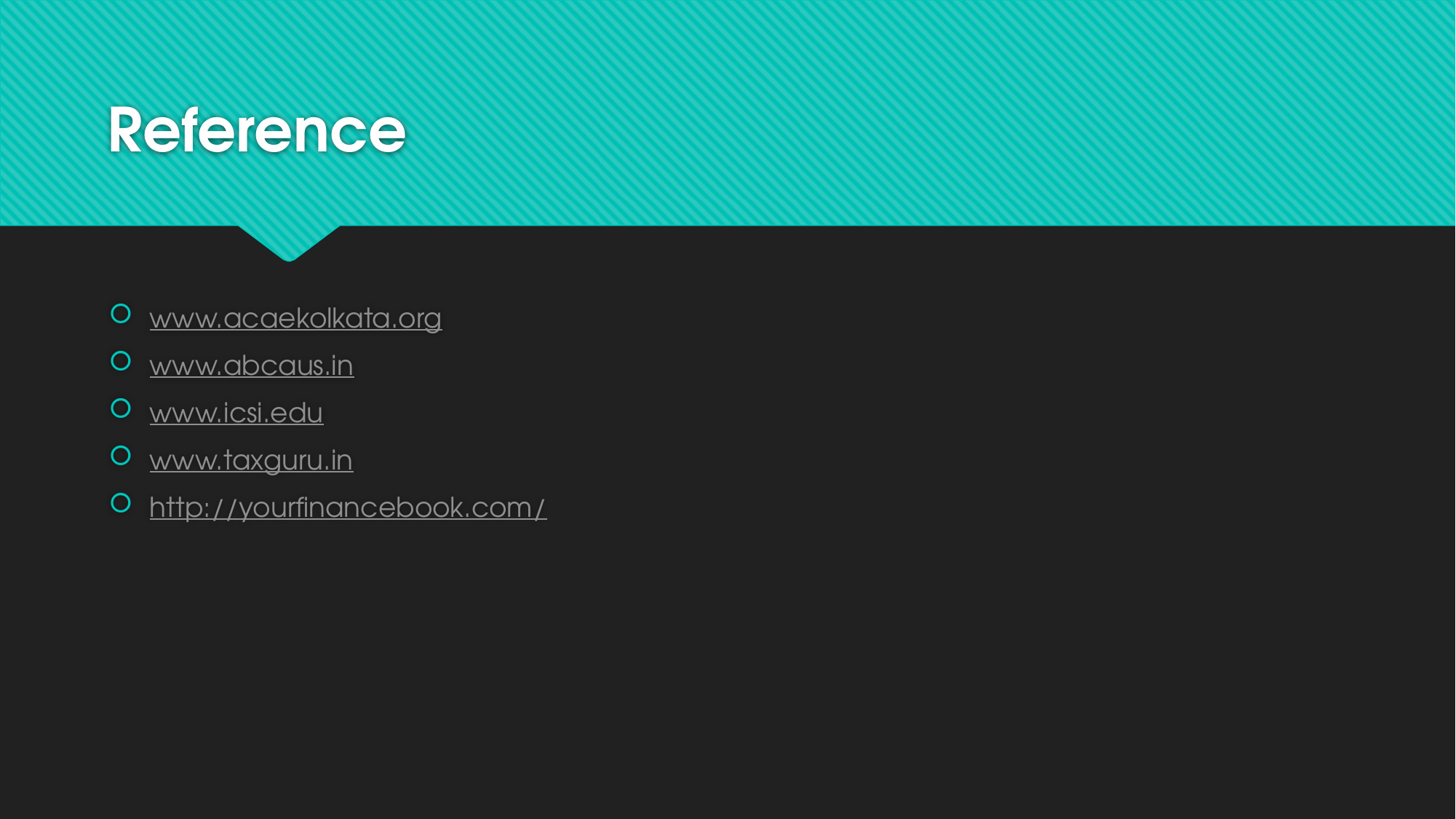

# Reference
www.acaekolkata.org
www.abcaus.in
www.icsi.edu
www.taxguru.in
http://yourfinancebook.com/